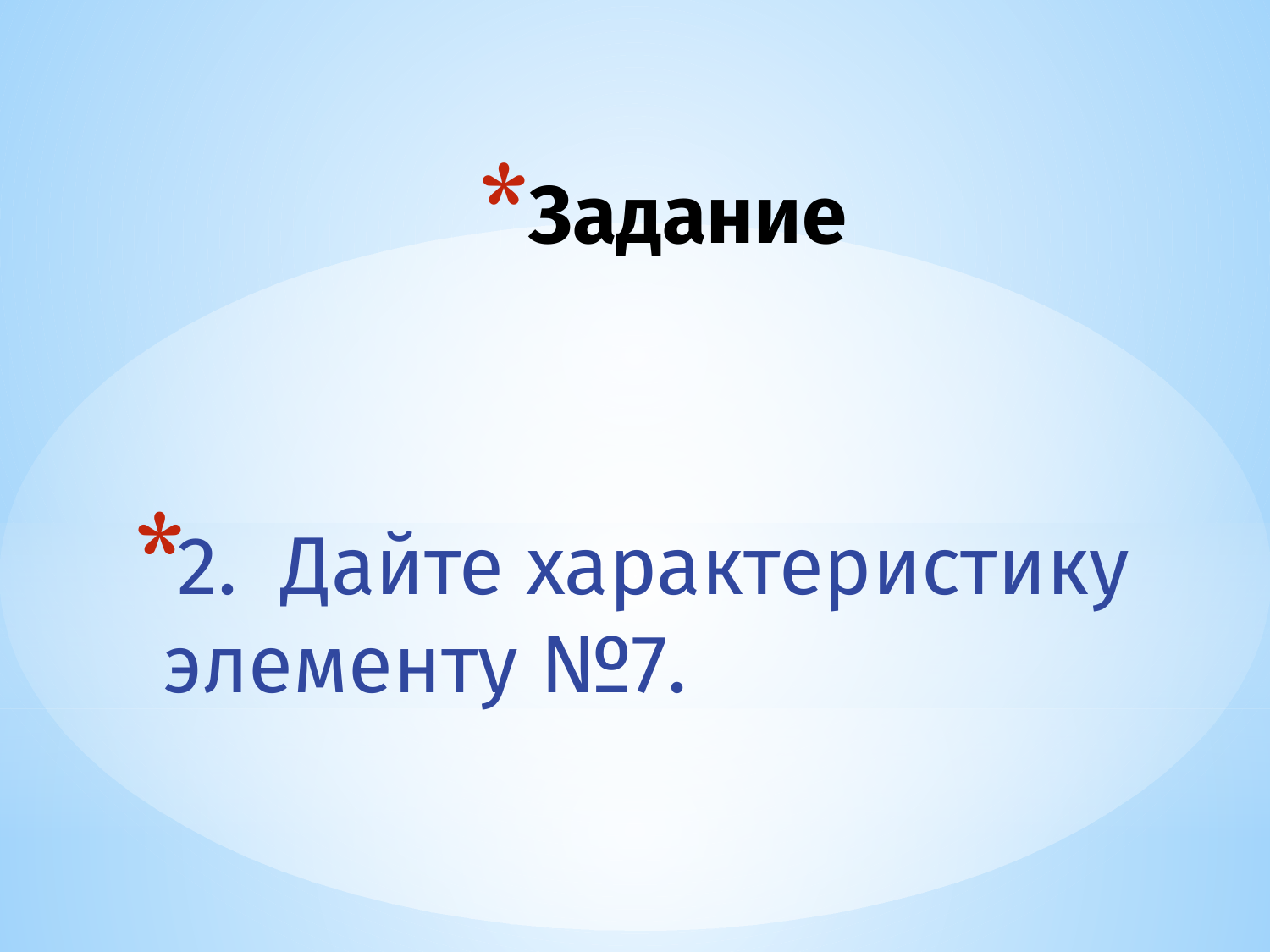

# Задание
2.  Дайте характеристику элементу №7.